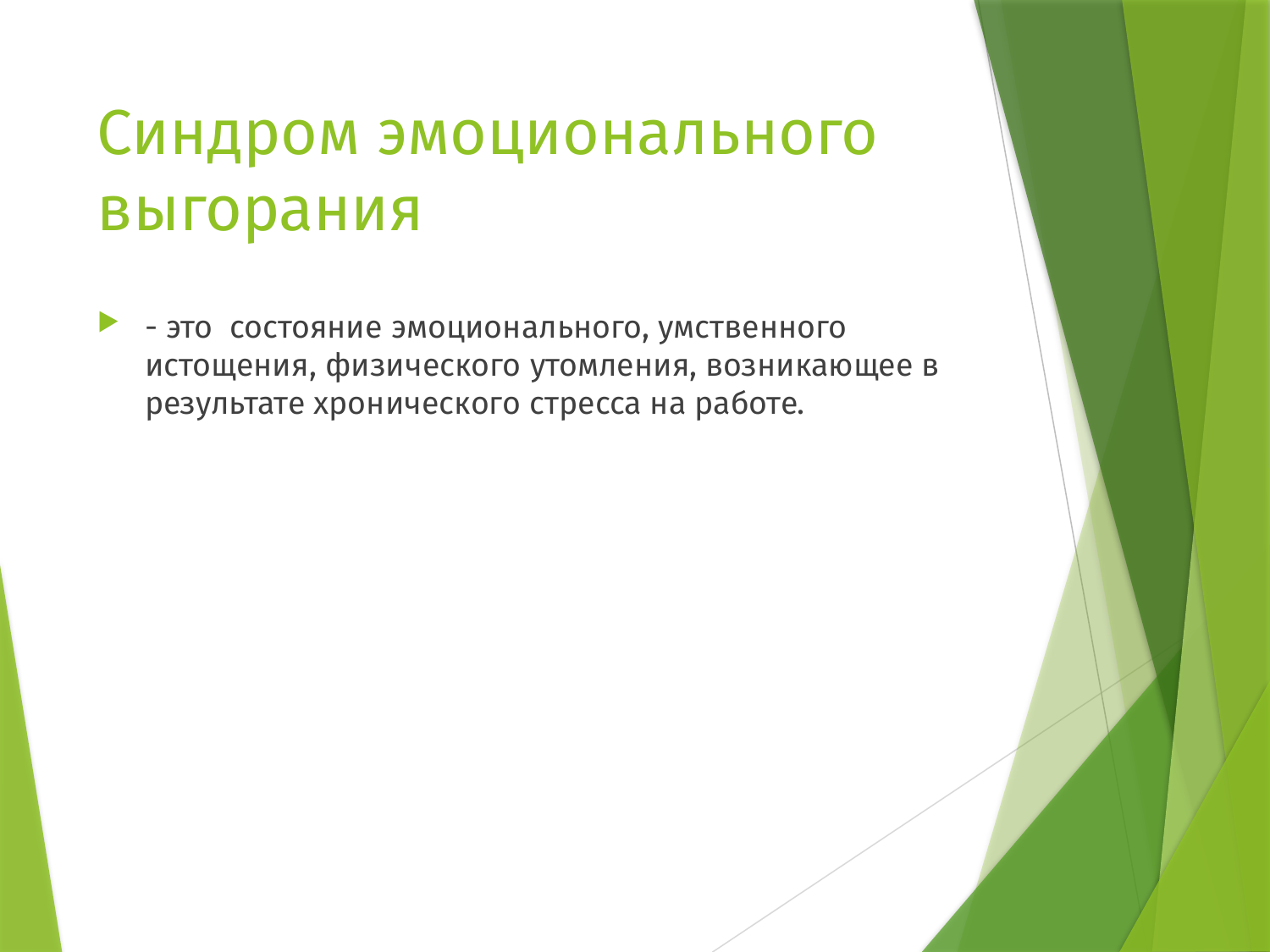

# Синдром эмоционального выгорания
- это  состояние эмоционального, умственного истощения, физического утомления, возникающее в результате хронического стресса на работе.